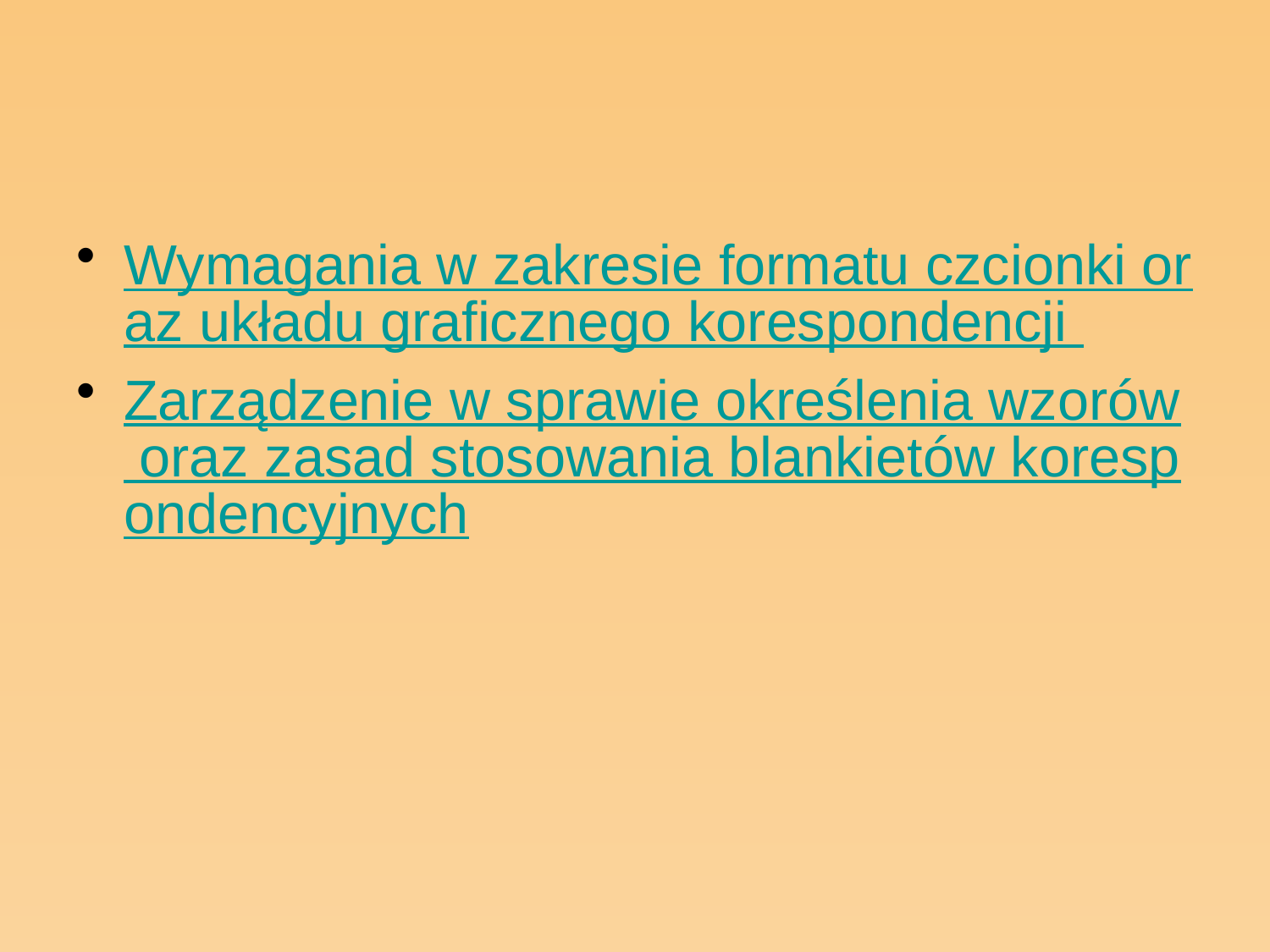

#
Wymagania w zakresie formatu czcionki oraz układu graficznego korespondencji
Zarządzenie w sprawie określenia wzorów oraz zasad stosowania blankietów korespondencyjnych